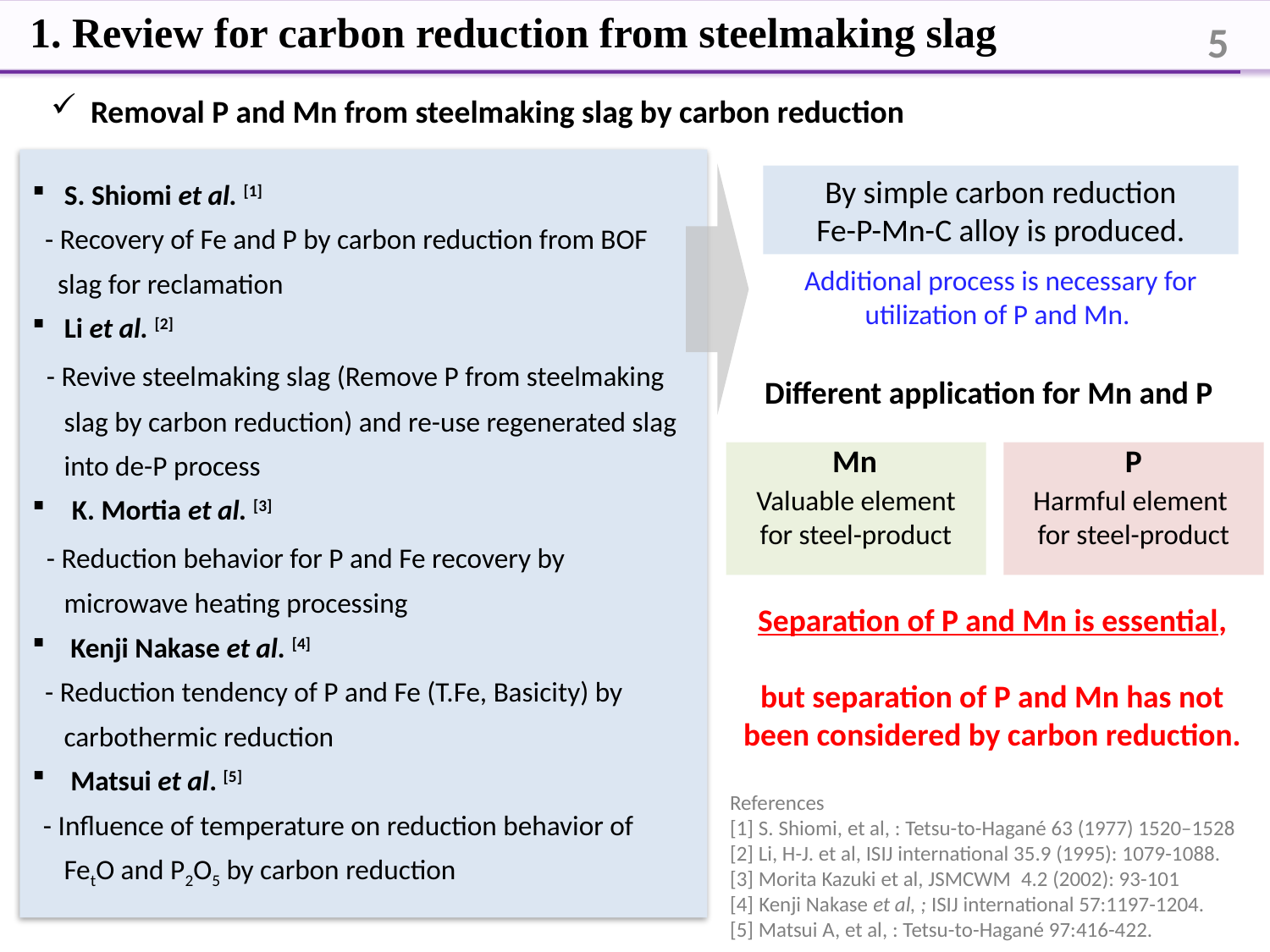

1. Review for carbon reduction from steelmaking slag

5
Removal P and Mn from steelmaking slag by carbon reduction
   S. Shiomi et al. [1]
  - Recovery of Fe and P by carbon reduction from BOF
    slag for reclamation
   Li et al. [2]
  - Revive steelmaking slag (Remove P from steelmaking
     slag by carbon reduction) and re-use regenerated slag
     into de-P process
K. Mortia et al. [3]
  - Reduction behavior for P and Fe recovery by
     microwave heating processing
    Kenji Nakase et al. [4]
  - Reduction tendency of P and Fe (T.Fe, Basicity) by
     carbothermic reduction
    Matsui et al. [5]
   - Influence of temperature on reduction behavior of
     FetO and P2O5 by carbon reduction

By simple carbon reduction
Fe-P-Mn-C alloy is produced.
Additional process is necessary for utilization of P and Mn.
Different application for Mn and P
Mn
P

Valuable element for steel-product

Harmful element
for steel-product
Separation of P and Mn is essential,

but separation of P and Mn has not been considered by carbon reduction.
References
[1] S. Shiomi, et al, : Tetsu-to-Hagané 63 (1977) 1520–1528 [2] Li, H-J. et al, ISIJ international 35.9 (1995): 1079-1088.
[3] Morita Kazuki et al, JSMCWM  4.2 (2002): 93-101
[4] Kenji Nakase et al, ; ISIJ international 57:1197-1204.
[5] Matsui A, et al, : Tetsu-to-Hagané 97:416-422.